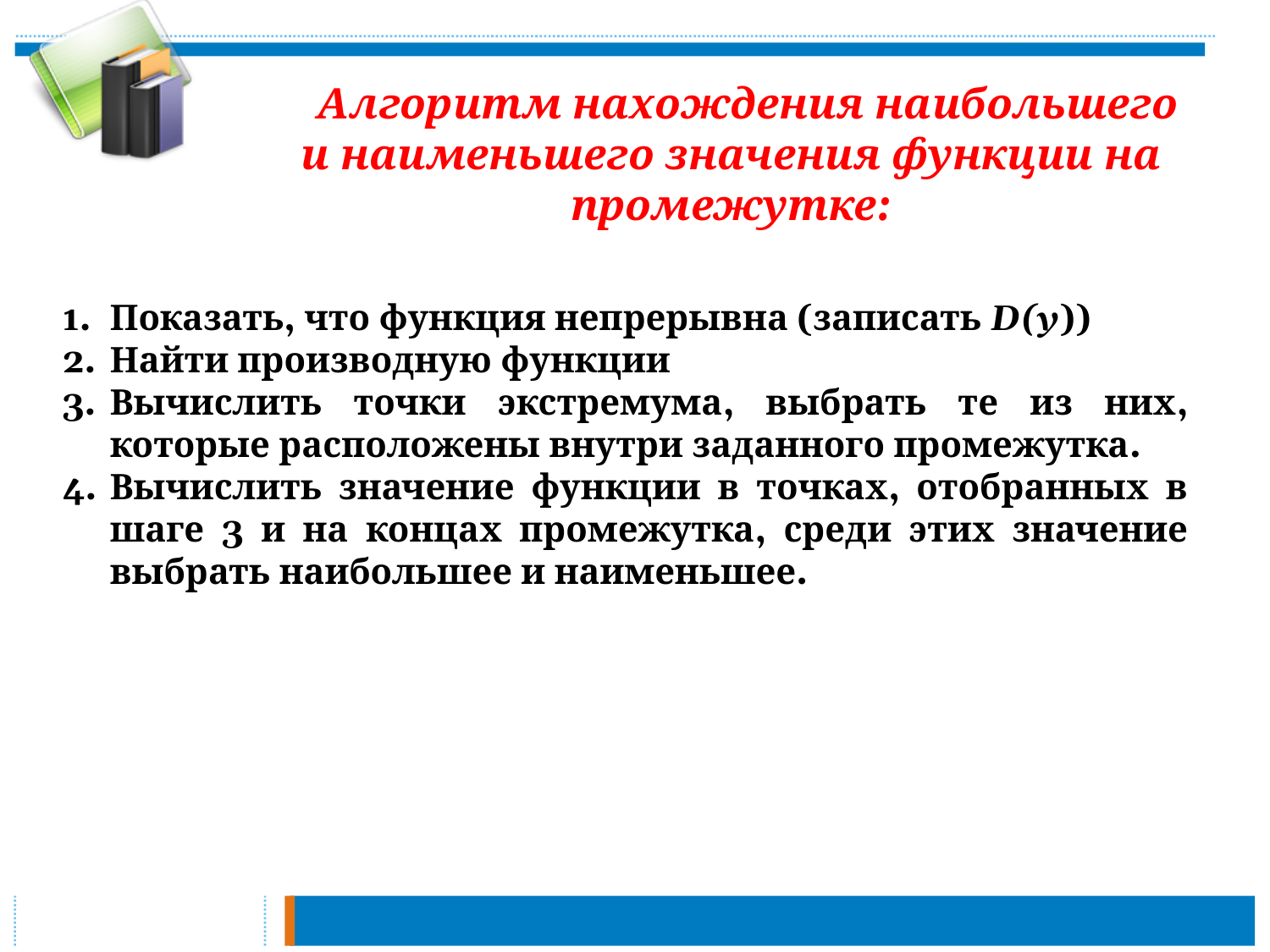

Алгоритм нахождения наибольшего и наименьшего значения функции на промежутке:
Показать, что функция непрерывна (записать D(y))
Найти производную функции
Вычислить точки экстремума, выбрать те из них, которые расположены внутри заданного промежутка.
Вычислить значение функции в точках, отобранных в шаге 3 и на концах промежутка, среди этих значение выбрать наибольшее и наименьшее.